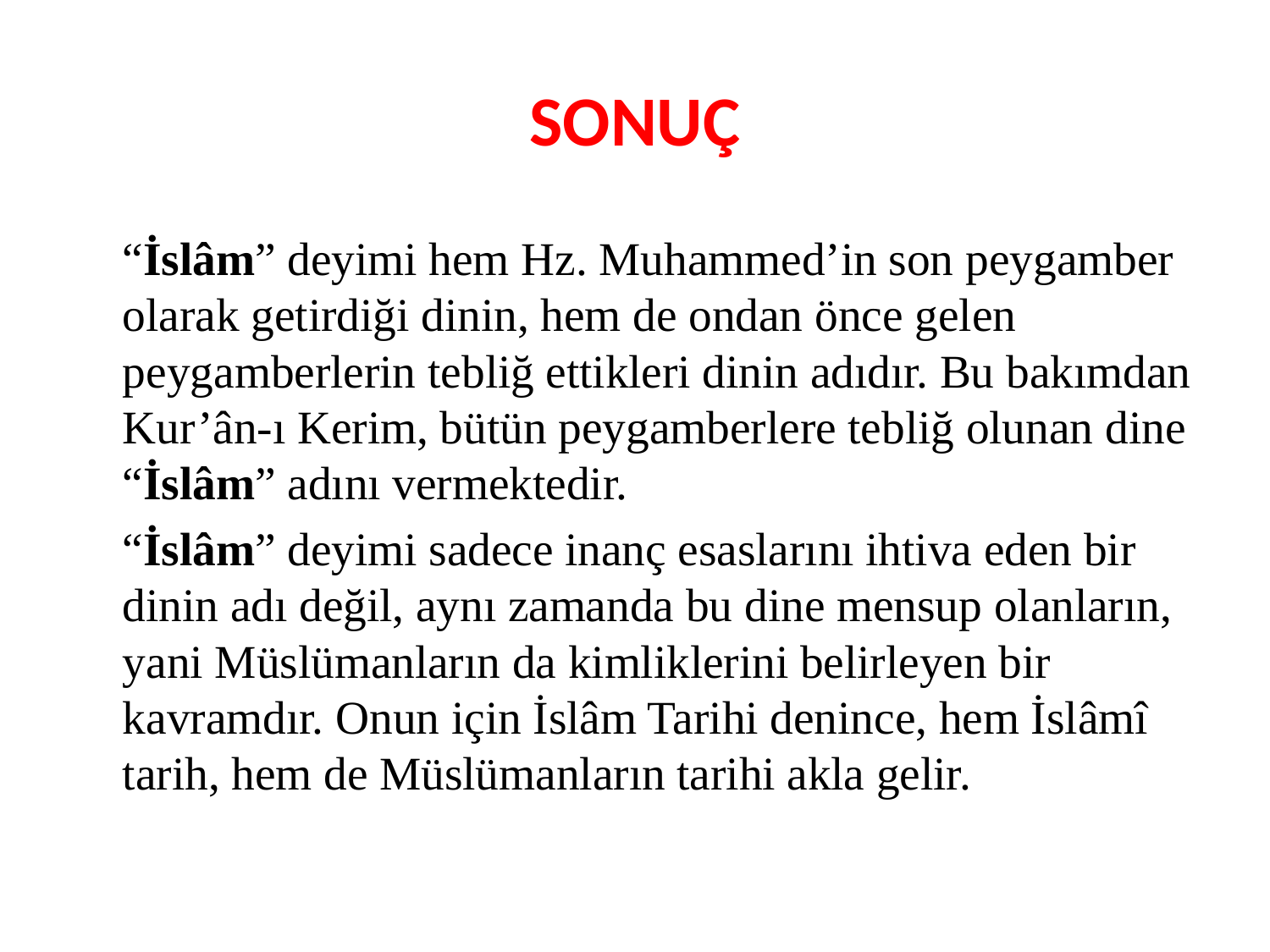

# SONUÇ
	“İslâm” deyimi hem Hz. Muhammed’in son peygamber olarak getirdiği dinin, hem de ondan önce gelen peygamberlerin tebliğ ettikleri dinin adıdır. Bu bakımdan Kur’ân-ı Kerim, bütün peygamberlere tebliğ olunan dine “İslâm” adını vermektedir.
	“İslâm” deyimi sadece inanç esaslarını ihtiva eden bir dinin adı değil, aynı zamanda bu dine mensup olanların, yani Müslümanların da kimliklerini belirleyen bir kavramdır. Onun için İslâm Tarihi denince, hem İslâmî tarih, hem de Müslümanların tarihi akla gelir.